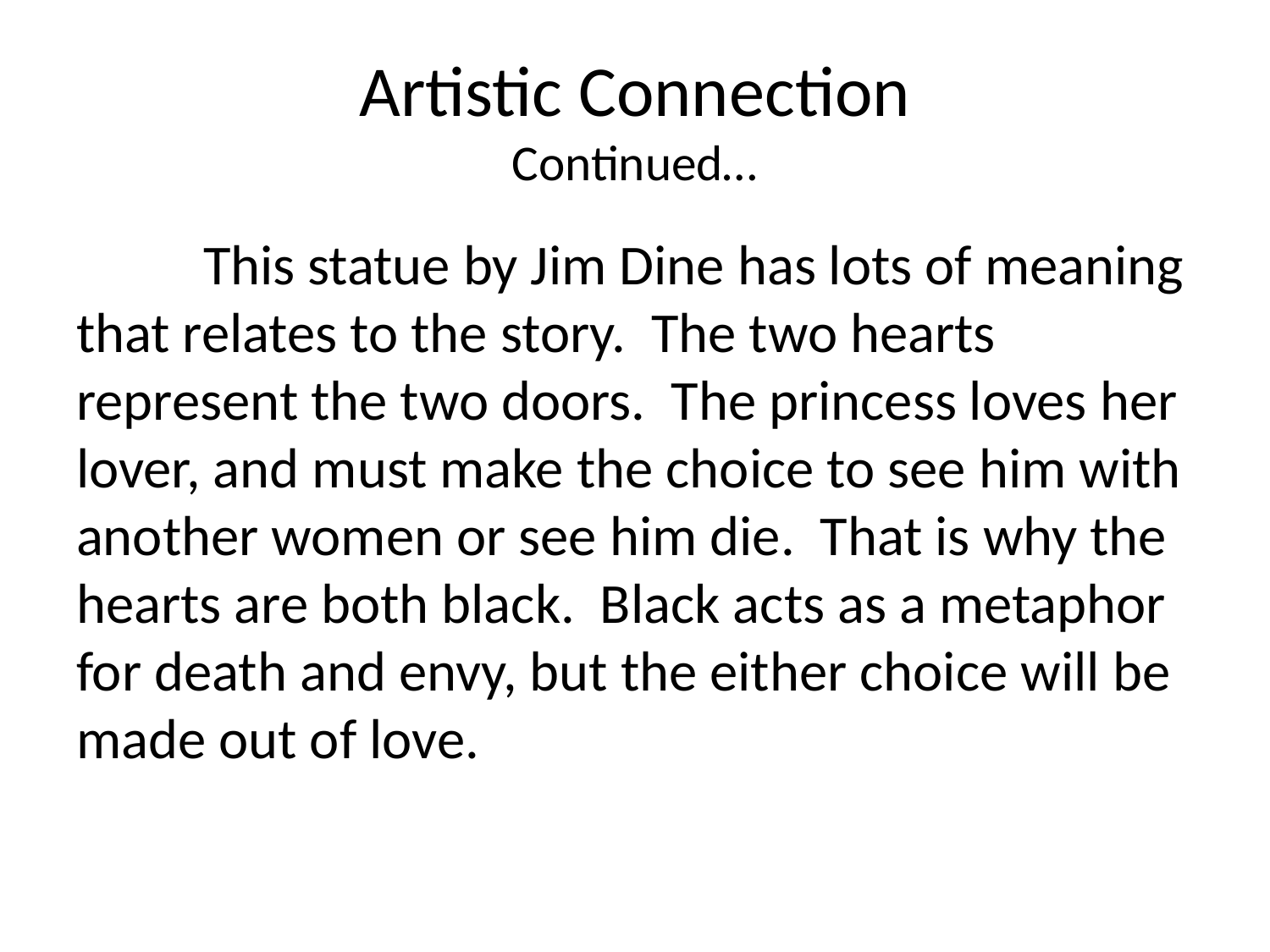

# Artistic Connection Continued…
	This statue by Jim Dine has lots of meaning that relates to the story.  The two hearts represent the two doors.  The princess loves her lover, and must make the choice to see him with another women or see him die.  That is why the hearts are both black.  Black acts as a metaphor for death and envy, but the either choice will be made out of love.